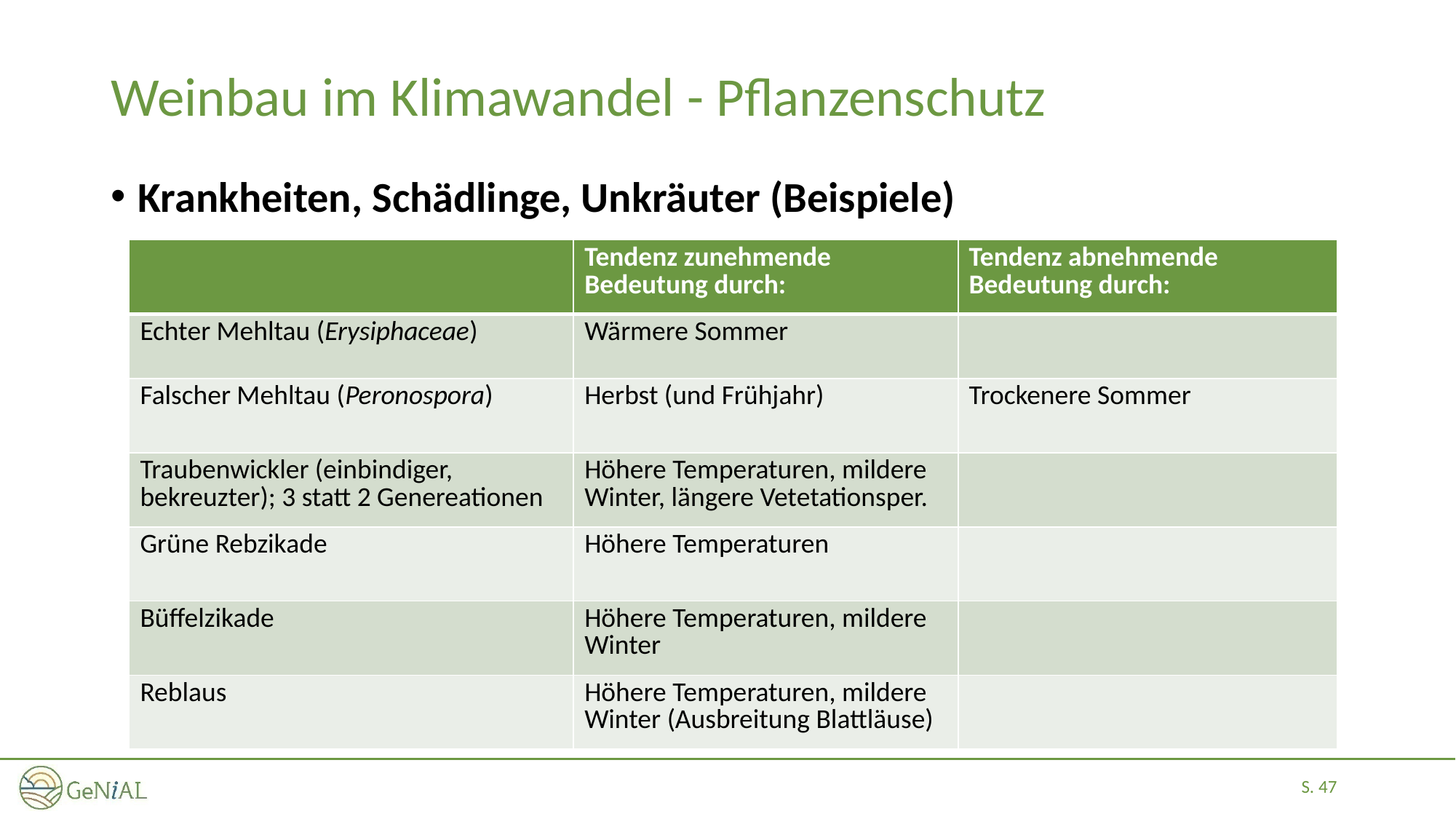

# Weinbau im Klimawandel - Pflanzenschutz
Krankheiten, Schädlinge, Unkräuter (Beispiele)
|  | Tendenz zunehmende Bedeutung durch: | Tendenz abnehmende Bedeutung durch: |
| --- | --- | --- |
| Echter Mehltau (Erysiphaceae) | Wärmere Sommer |  |
| Falscher Mehltau (Peronospora) | Herbst (und Frühjahr) | Trockenere Sommer |
| Traubenwickler (einbindiger, bekreuzter); 3 statt 2 Genereationen | Höhere Temperaturen, mildere Winter, längere Vetetationsper. |  |
| Grüne Rebzikade | Höhere Temperaturen |  |
| Büffelzikade | Höhere Temperaturen, mildere Winter |  |
| Reblaus | Höhere Temperaturen, mildere Winter (Ausbreitung Blattläuse) |  |